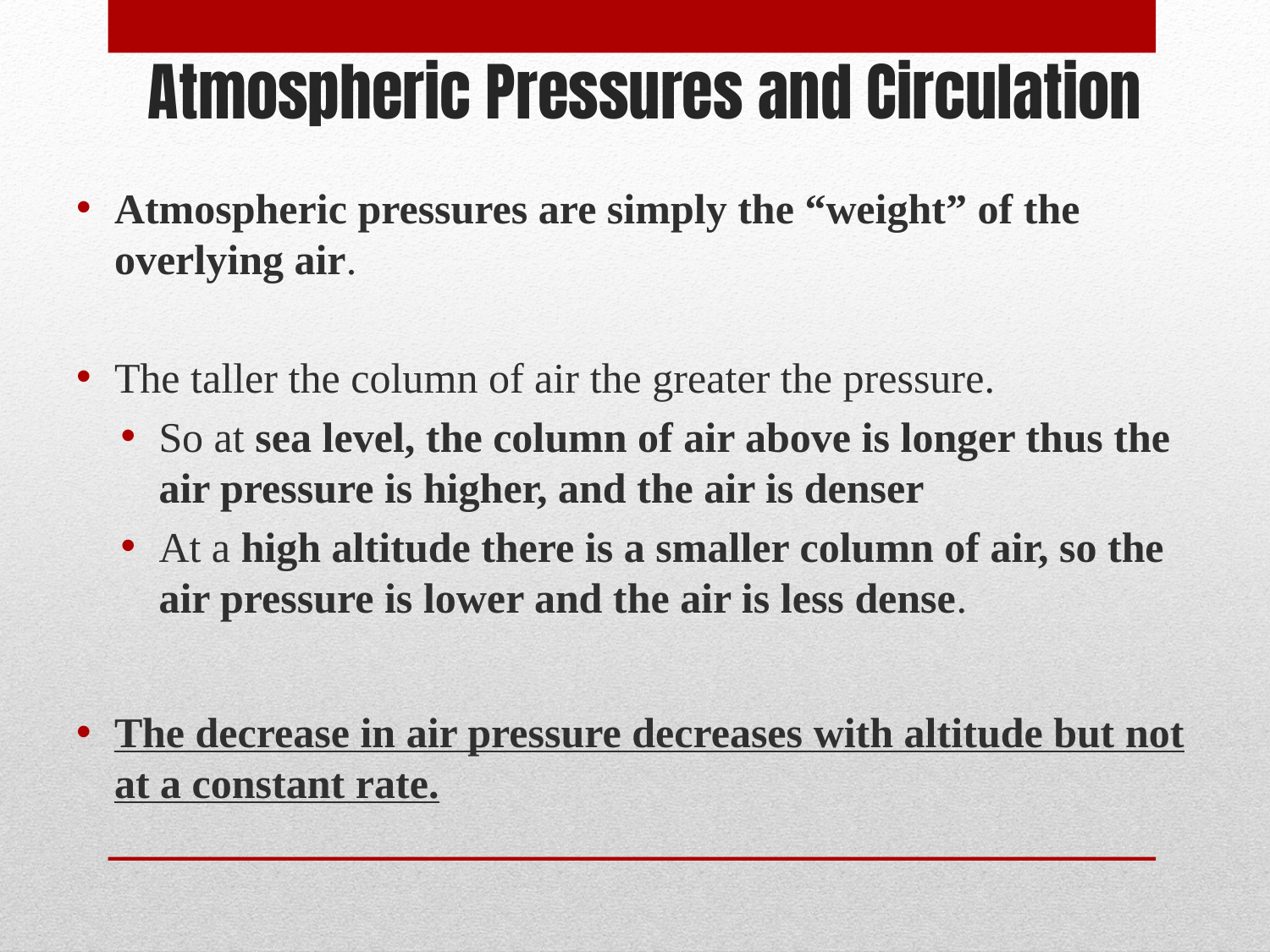

Atmospheric Pressures and Circulation
Atmospheric pressures are simply the “weight” of the overlying air.

The taller the column of air the greater the pressure.
So at sea level, the column of air above is longer thus the air pressure is higher, and the air is denser
At a high altitude there is a smaller column of air, so the air pressure is lower and the air is less dense.

The decrease in air pressure decreases with altitude but not at a constant rate.